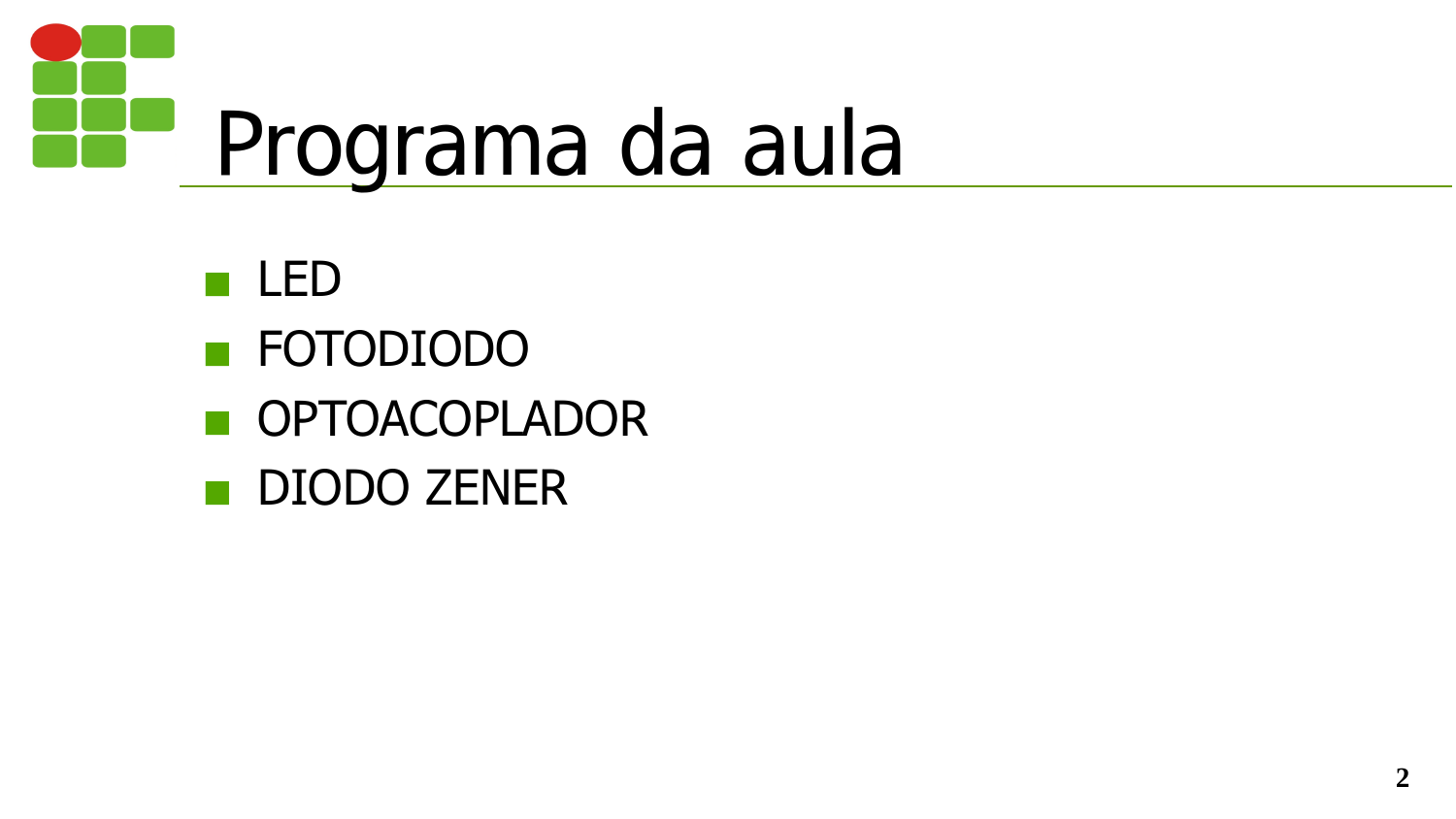

# Programa da aula
LED
FOTODIODO
OPTOACOPLADOR
DIODO ZENER

2